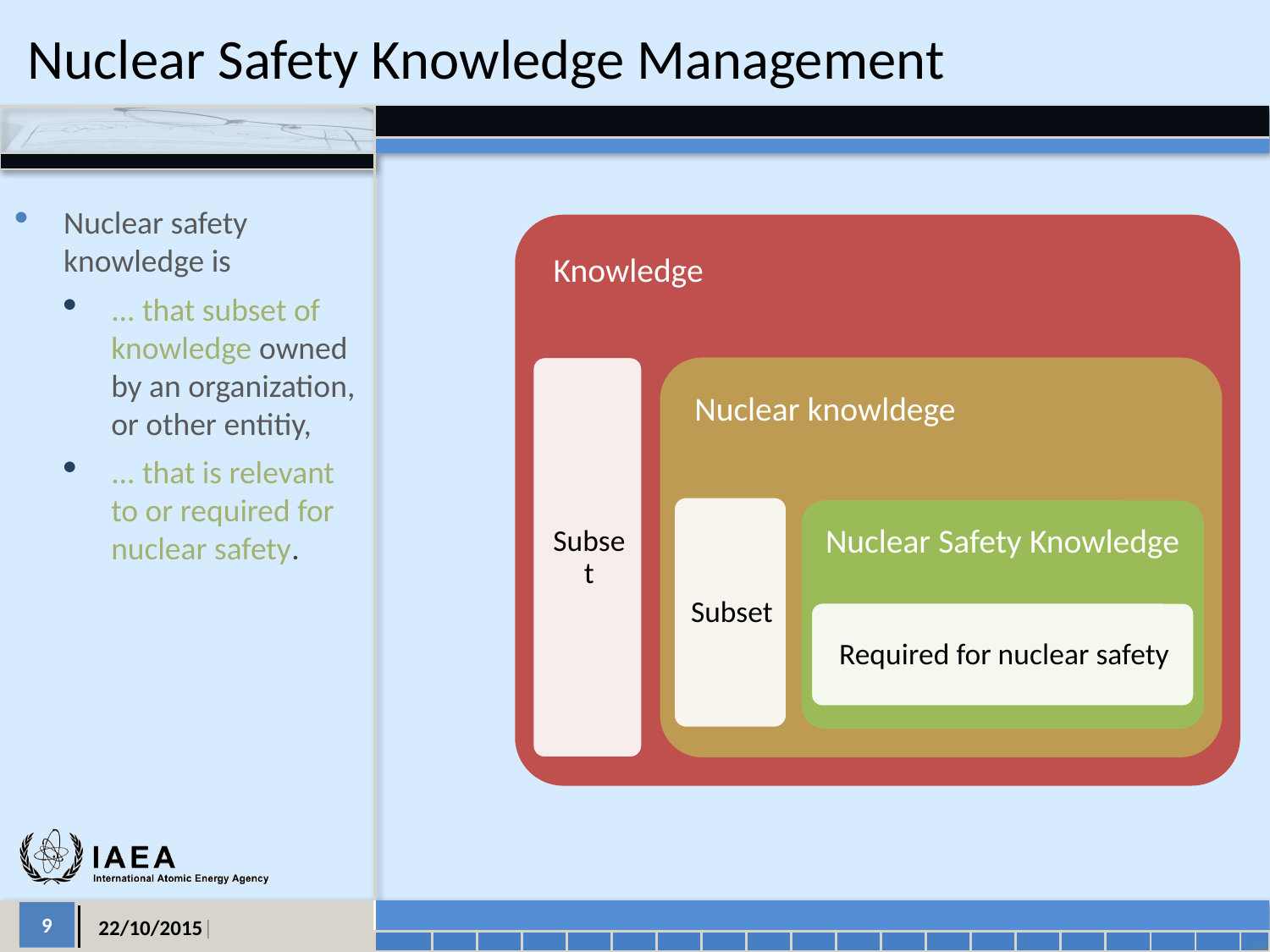

# Nuclear Safety Knowledge Management
Nuclear safety knowledge is
... that subset of knowledge owned by an organization, or other entitiy,
... that is relevant to or required for nuclear safety.

Knowledge
Subset
Nuclear knowldege
Subset
Nuclear Safety Knowledge
Required for nuclear safety